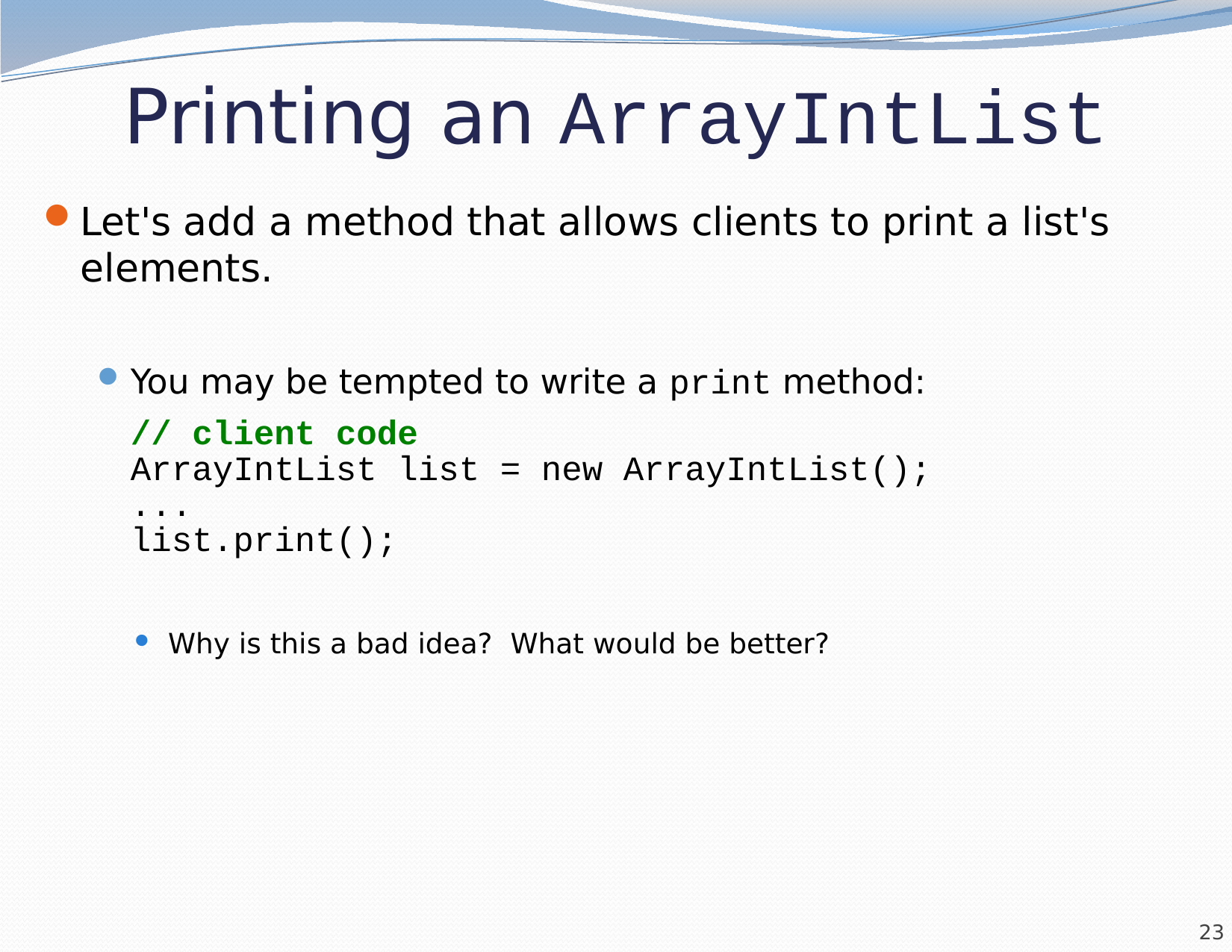

# Printing an ArrayIntList
Let's add a method that allows clients to print a list's elements.

You may be tempted to write a print method:

	// client code
	ArrayIntList list = new ArrayIntList();
	...
	list.print();

Why is this a bad idea?  What would be better?